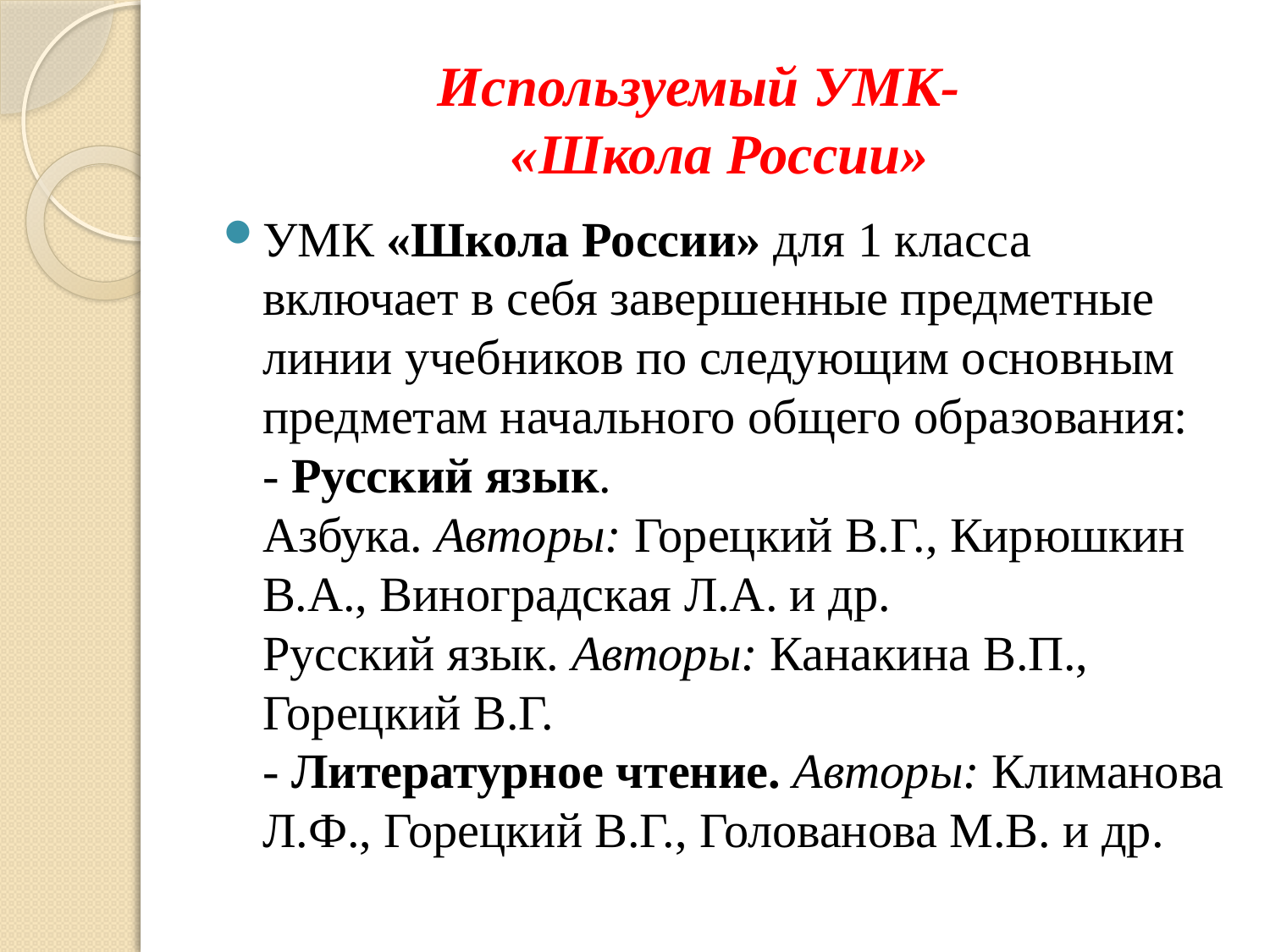

# Используемый УМК- «Школа России»
УМК «Школа России» для 1 класса включает в себя завершенные предметные линии учебников по следующим основным предметам начального общего образования:
- Русский язык.
Азбука. Авторы: Горецкий В.Г., Кирюшкин В.А., Виноградская Л.А. и др.
Русский язык. Авторы: Канакина В.П., Горецкий В.Г.
- Литературное чтение. Авторы: Климанова Л.Ф., Горецкий В.Г., Голованова М.В. и др.